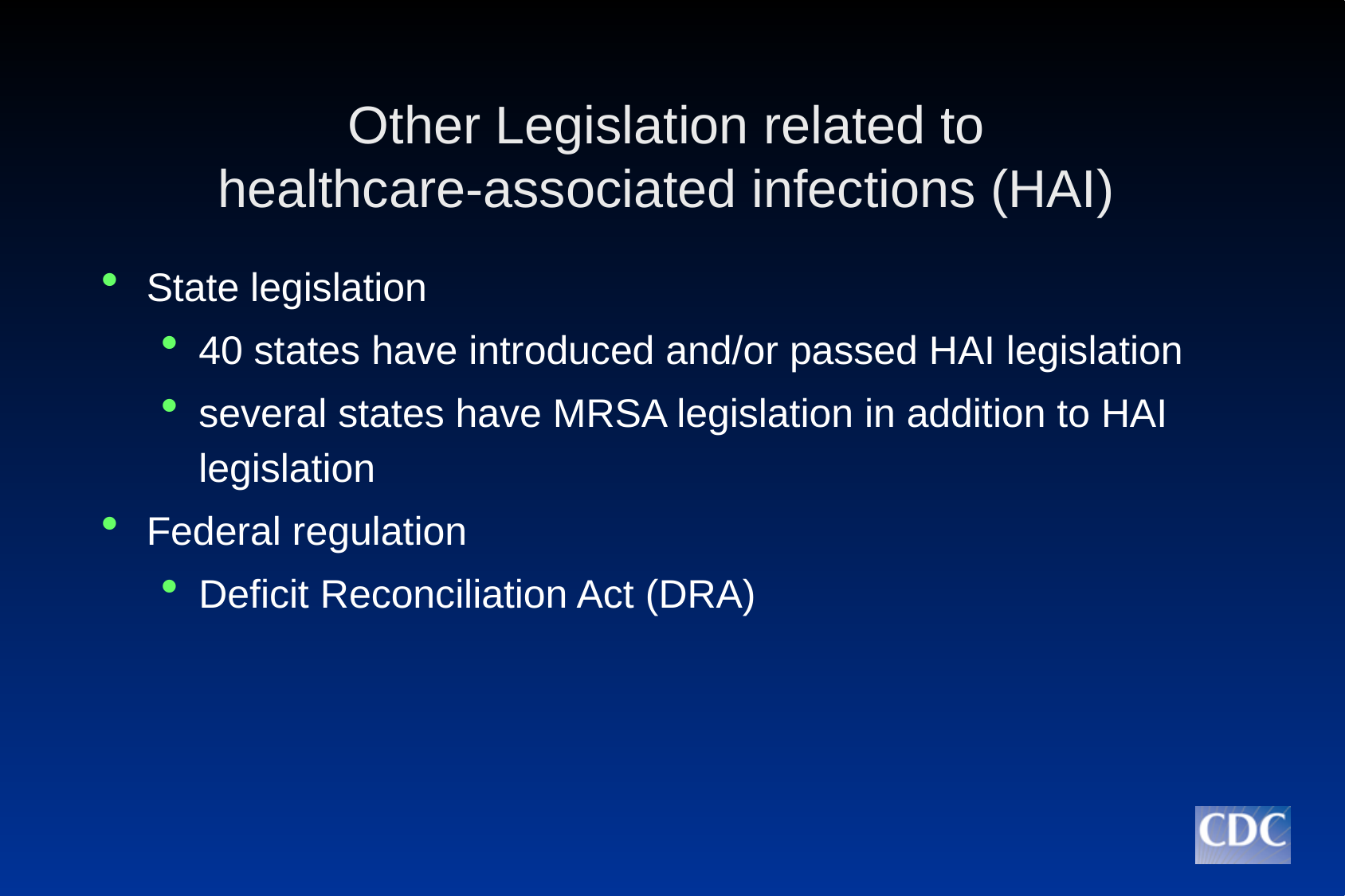

# Other Legislation related to healthcare-associated infections (HAI)
State legislation
40 states have introduced and/or passed HAI legislation
several states have MRSA legislation in addition to HAI legislation
Federal regulation
Deficit Reconciliation Act (DRA)